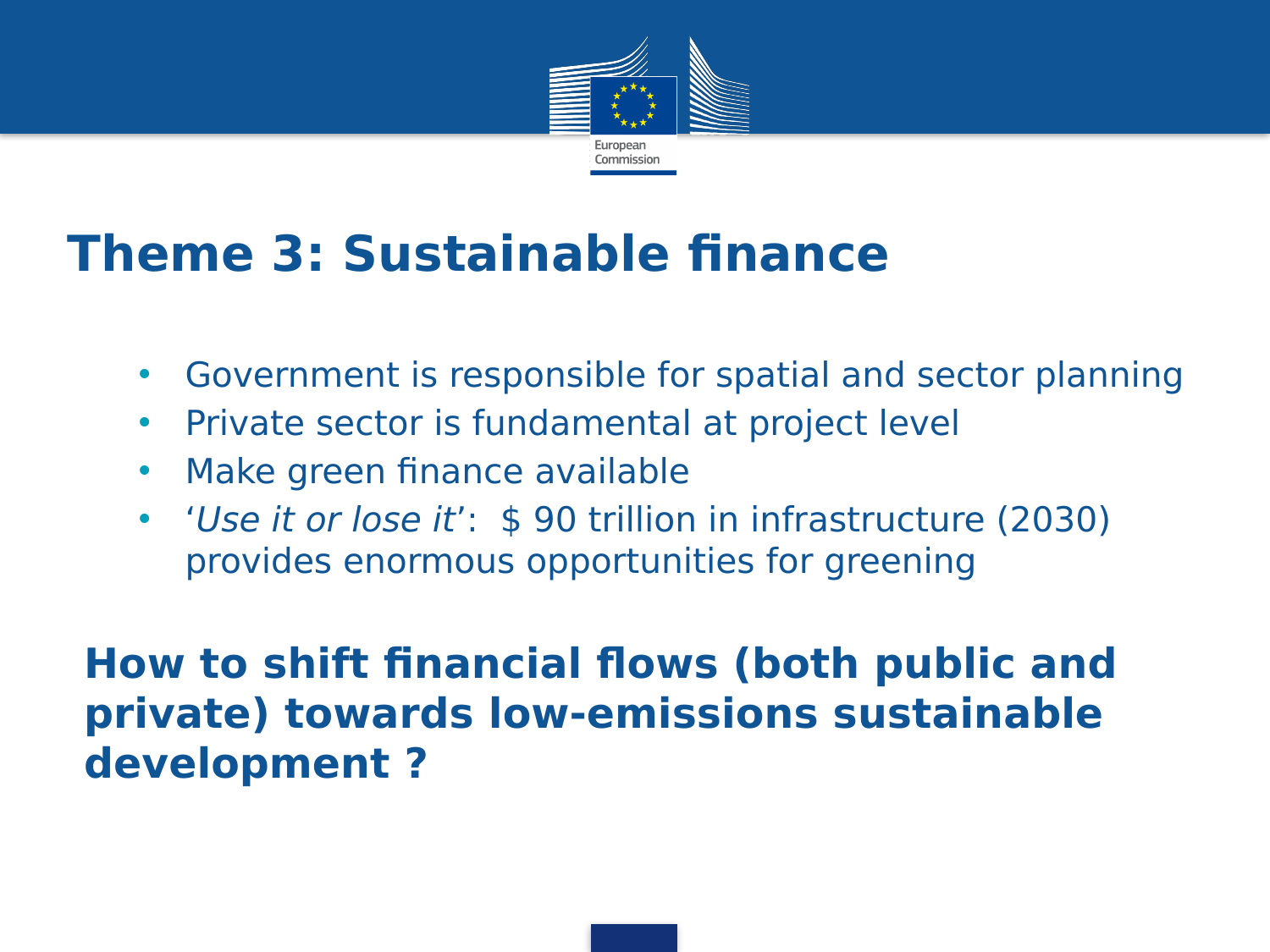

# Theme 3: Sustainable finance
Government is responsible for spatial and sector planning
Private sector is fundamental at project level
Make green finance available
‘Use it or lose it’:  $ 90 trillion in infrastructure (2030) provides enormous opportunities for greening

How to shift financial flows (both public and private) towards low-emissions sustainable development ?